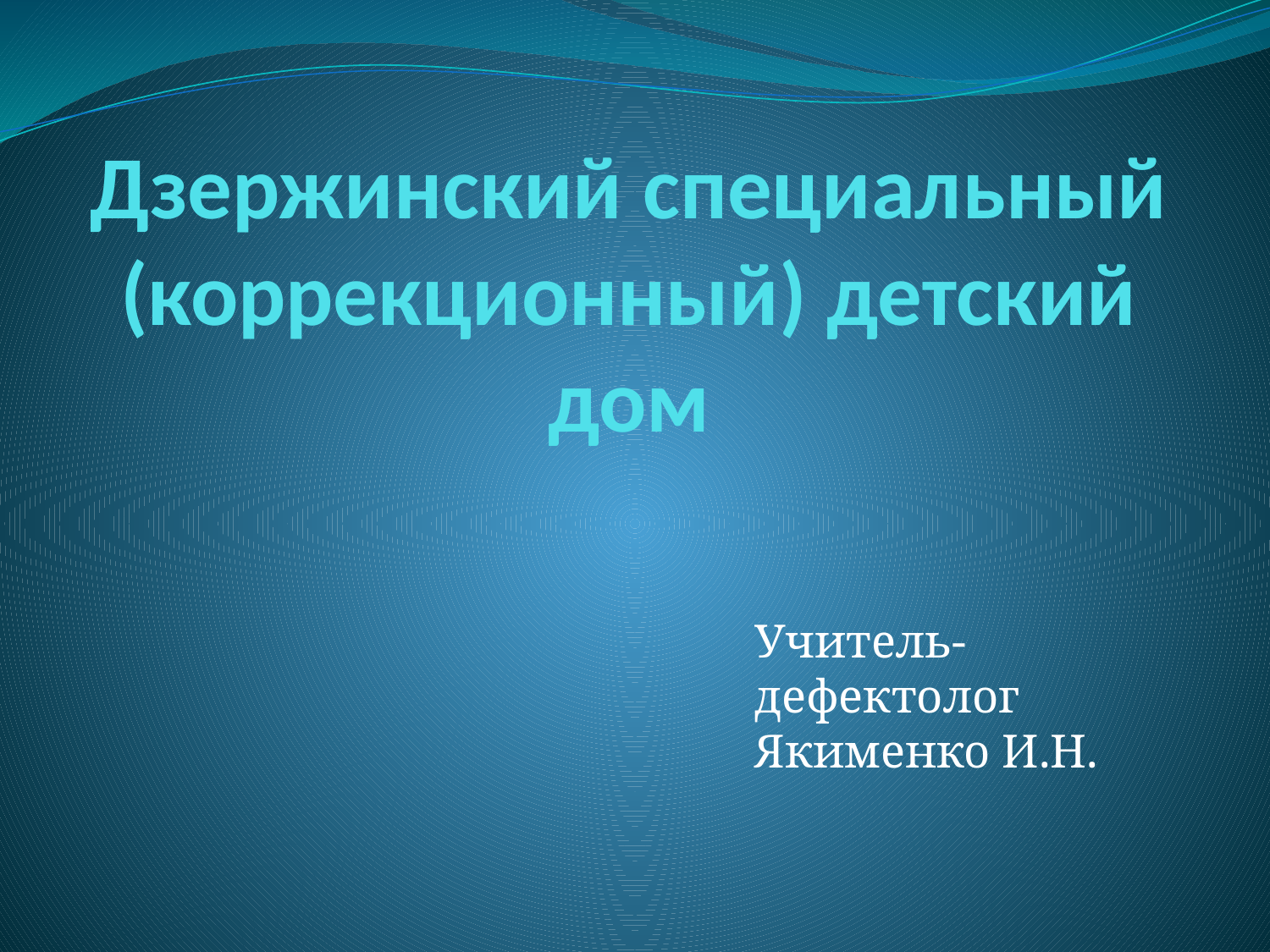

# Дзержинский специальный (коррекционный) детский дом
Учитель-дефектолог Якименко И.Н.